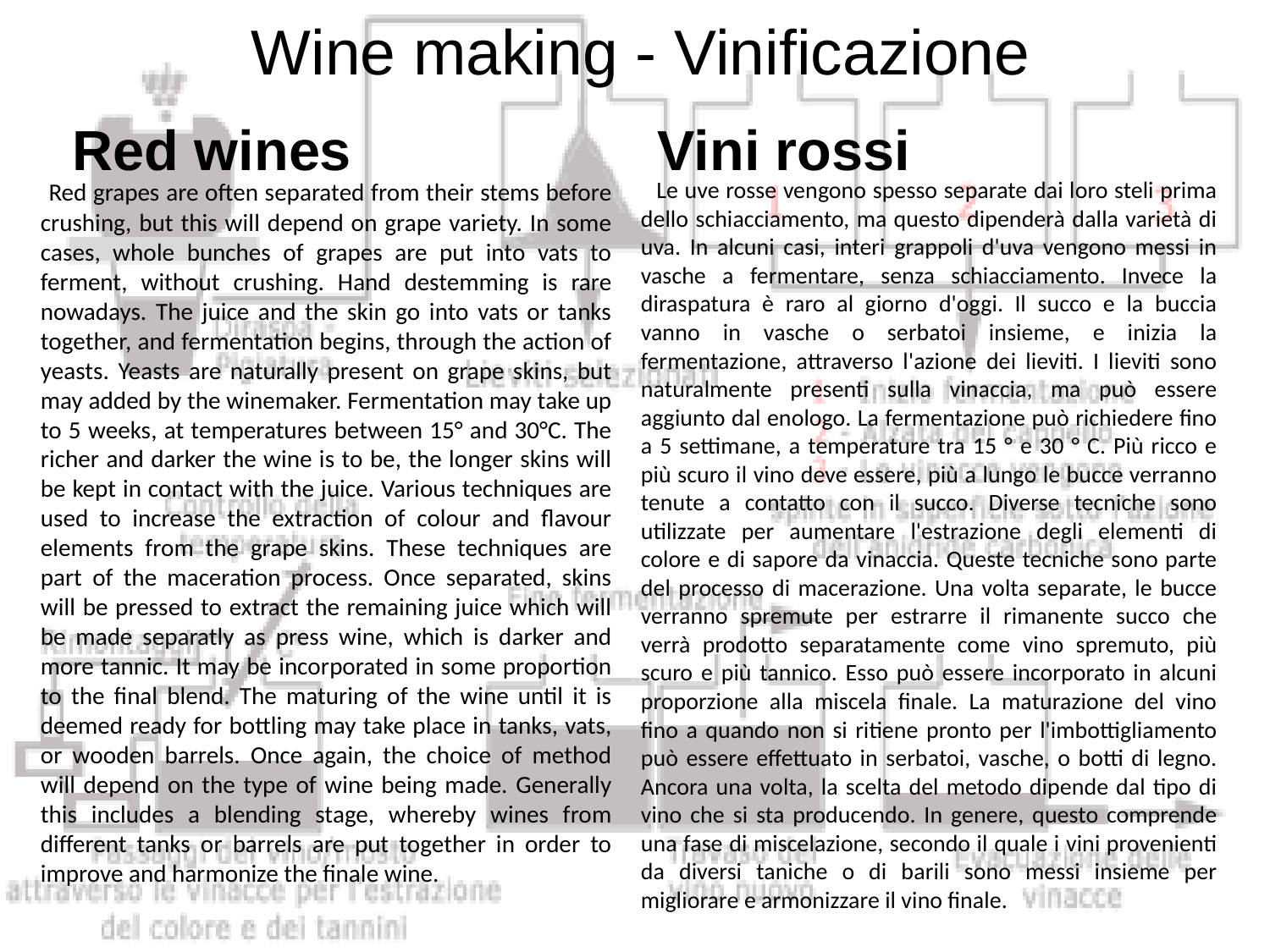

# Wine making - Vinificazione
Red wines
Vini rossi
        Red grapes are often separated from their stems before crushing, but this will depend on grape variety. In some cases, whole bunches of grapes are put into vats to ferment, without crushing. Hand destemming is rare nowadays. The juice and the skin go into vats or tanks together, and fermentation begins, through the action of yeasts. Yeasts are naturally present on grape skins, but may added by the winemaker. Fermentation may take up to 5 weeks, at temperatures between 15° and 30°C. The richer and darker the wine is to be, the longer skins will be kept in contact with the juice. Various techniques are used to increase the extraction of colour and flavour elements from the grape skins. These techniques are part of the maceration process. Once separated, skins will be pressed to extract the remaining juice which will be made separatly as press wine, which is darker and more tannic. It may be incorporated in some proportion to the final blend. The maturing of the wine until it is deemed ready for bottling may take place in tanks, vats, or wooden barrels. Once again, the choice of method will depend on the type of wine being made. Generally this includes a blending stage, whereby wines from different tanks or barrels are put together in order to improve and harmonize the finale wine.
         Le uve rosse vengono spesso separate dai loro steli prima dello schiacciamento, ma questo dipenderà dalla varietà di uva. In alcuni casi, interi grappoli d'uva vengono messi in vasche a fermentare, senza schiacciamento. Invece la diraspatura è raro al giorno d'oggi. Il succo e la buccia vanno in vasche o serbatoi insieme, e inizia la fermentazione, attraverso l'azione dei lieviti. I lieviti sono naturalmente presenti sulla vinaccia, ma può essere aggiunto dal enologo. La fermentazione può richiedere fino a 5 settimane, a temperature tra 15 ° e 30 ° C. Più ricco e più scuro il vino deve essere, più a lungo le bucce verranno tenute a contatto con il succo. Diverse tecniche sono utilizzate per aumentare l'estrazione degli elementi di colore e di sapore da vinaccia. Queste tecniche sono parte del processo di macerazione. Una volta separate, le bucce verranno spremute per estrarre il rimanente succo che verrà prodotto separatamente come vino spremuto, più scuro e più tannico. Esso può essere incorporato in alcuni proporzione alla miscela finale. La maturazione del vino fino a quando non si ritiene pronto per l'imbottigliamento può essere effettuato in serbatoi, vasche, o botti di legno. Ancora una volta, la scelta del metodo dipende dal tipo di vino che si sta producendo. In genere, questo comprende una fase di miscelazione, secondo il quale i vini provenienti da diversi taniche o di barili sono messi insieme per migliorare e armonizzare il vino finale.